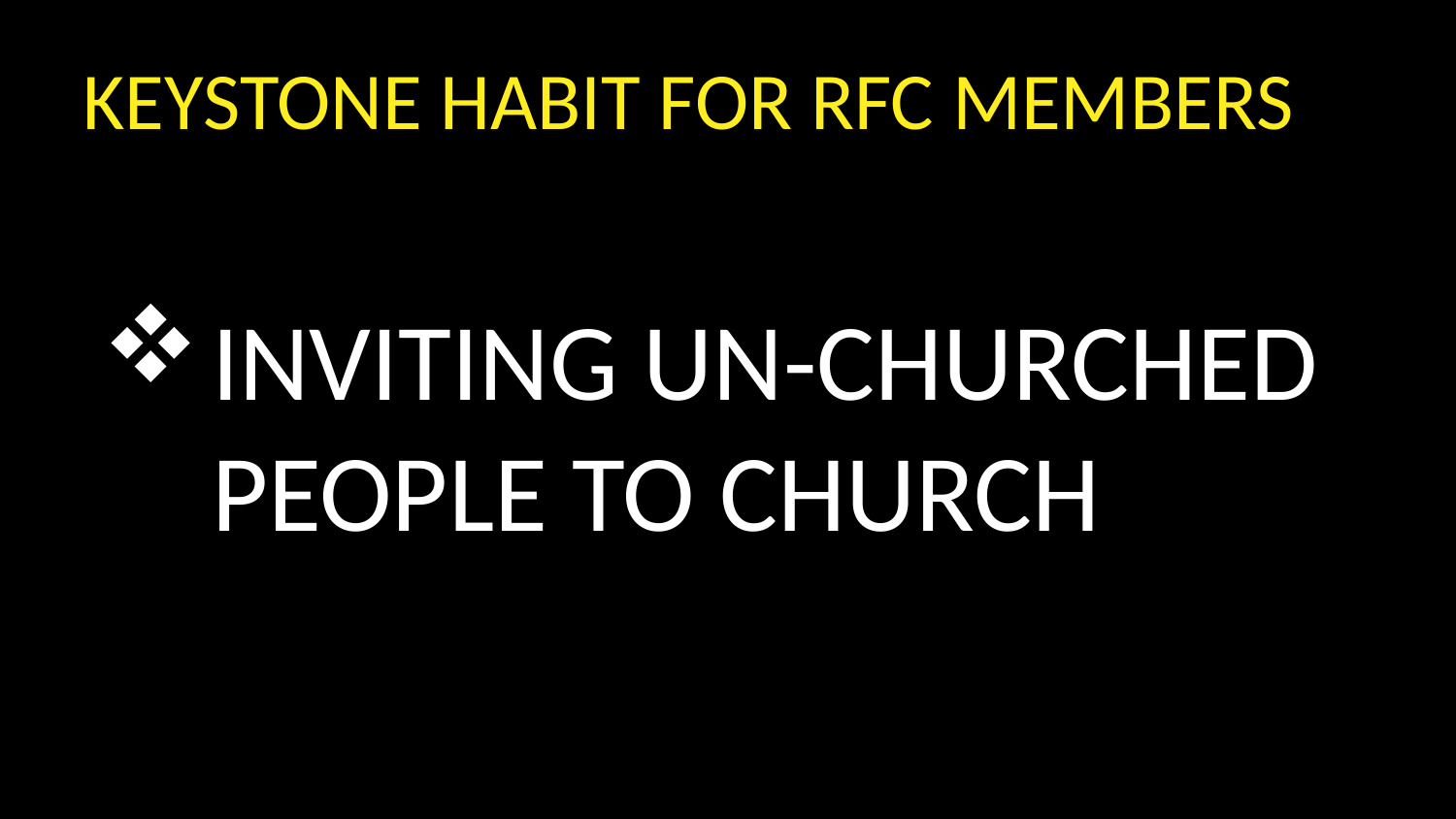

KEYSTONE HABIT FOR RFC MEMBERS
INVITING UN-CHURCHED PEOPLE TO CHURCH